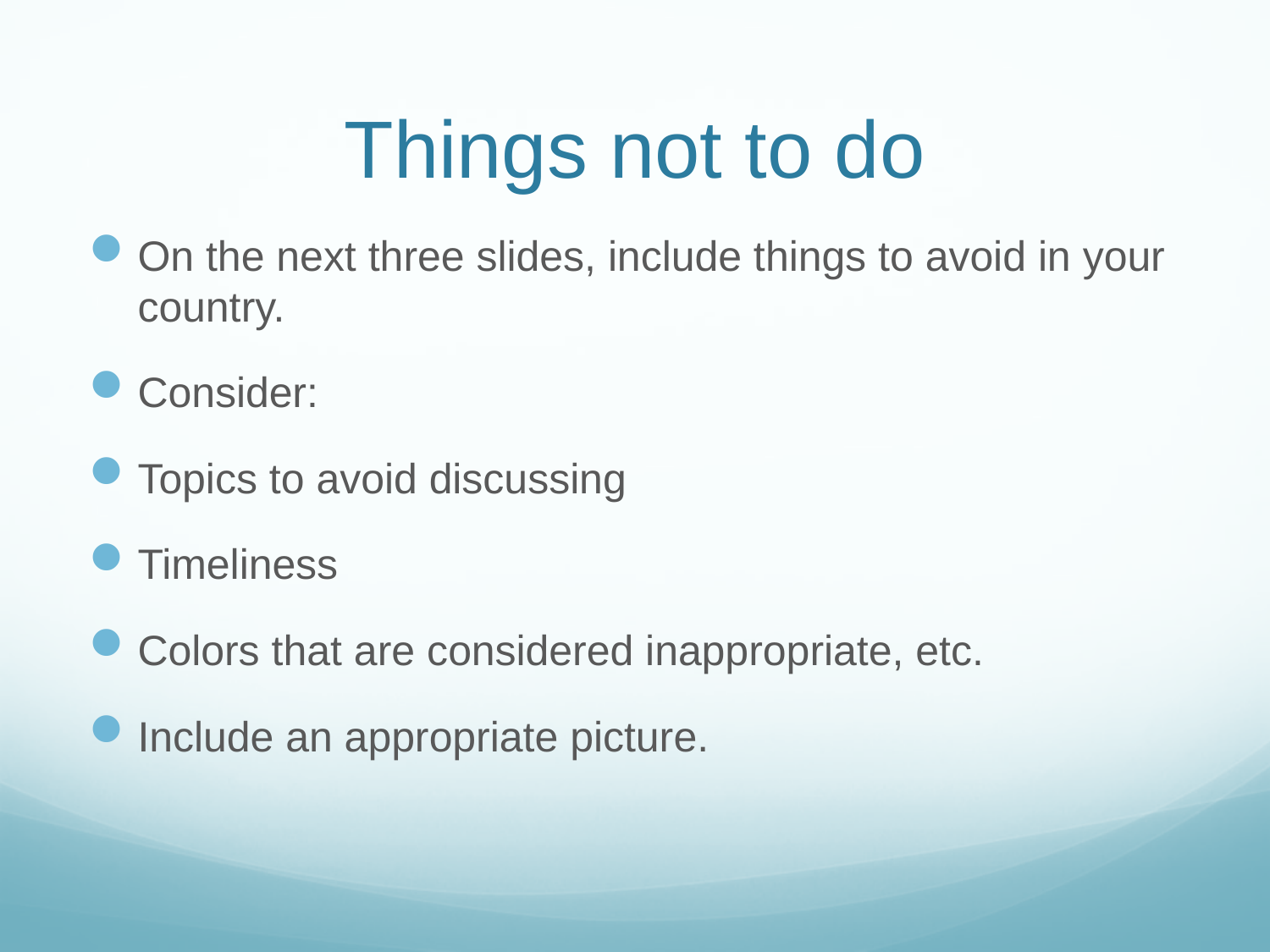

# Things not to do
On the next three slides, include things to avoid in your country.
Consider:
Topics to avoid discussing
Timeliness
Colors that are considered inappropriate, etc.
Include an appropriate picture.